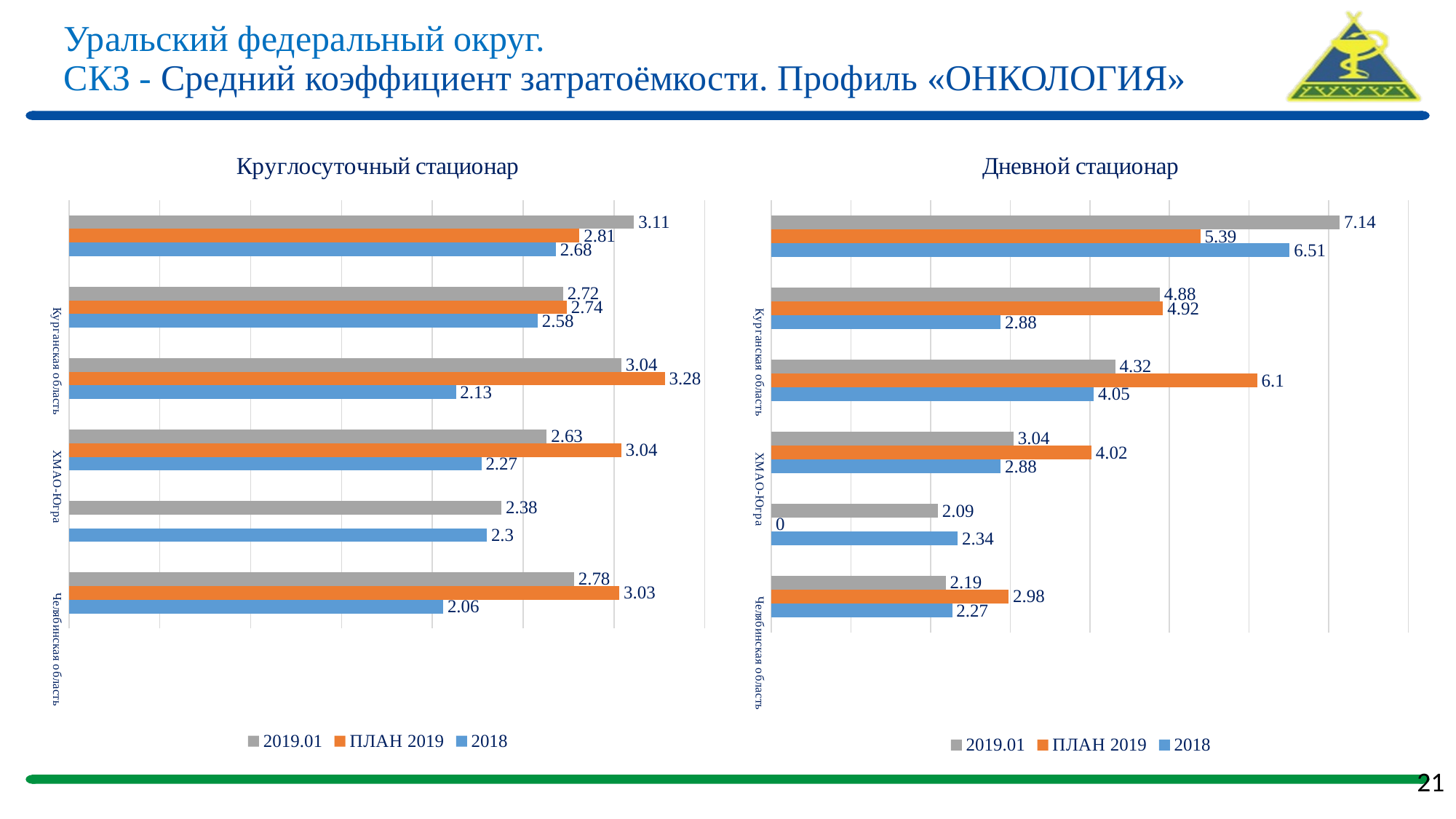

# Уральский федеральный округ. СКЗ - Средний коэффициент затратоёмкости. Профиль «ОНКОЛОГИЯ»

### Chart: Круглосуточный стационар

| Category | 2018 | ПЛАН 2019 | 2019.01 |
|---|---|---|---|
| Челябинская область | 2.06 | 3.03 | 2.78 |
| Свердловская область | 2.3 | None | 2.38 |
| ХМАО-Югра | 2.27 | 3.04 | 2.63 |
| Тюменская область | 2.13 | 3.28 | 3.04 |
| Курганская область | 2.58 | 2.74 | 2.72 |
| ЯМАЛ | 2.68 | 2.81 | 3.11 |

### Chart: Дневной стационар

| Category | 2018 | ПЛАН 2019 | 2019.01 |
|---|---|---|---|
| Челябинская область | 2.27 | 2.98 | 2.19 |
| Свердловская область | 2.34 | 0.0 | 2.09 |
| ХМАО-Югра | 2.88 | 4.02 | 3.04 |
| Тюменская область | 4.05 | 6.1 | 4.32 |
| Курганская область | 2.88 | 4.92 | 4.88 |
| ЯМАЛ | 6.51 | 5.39 | 7.14 |
21